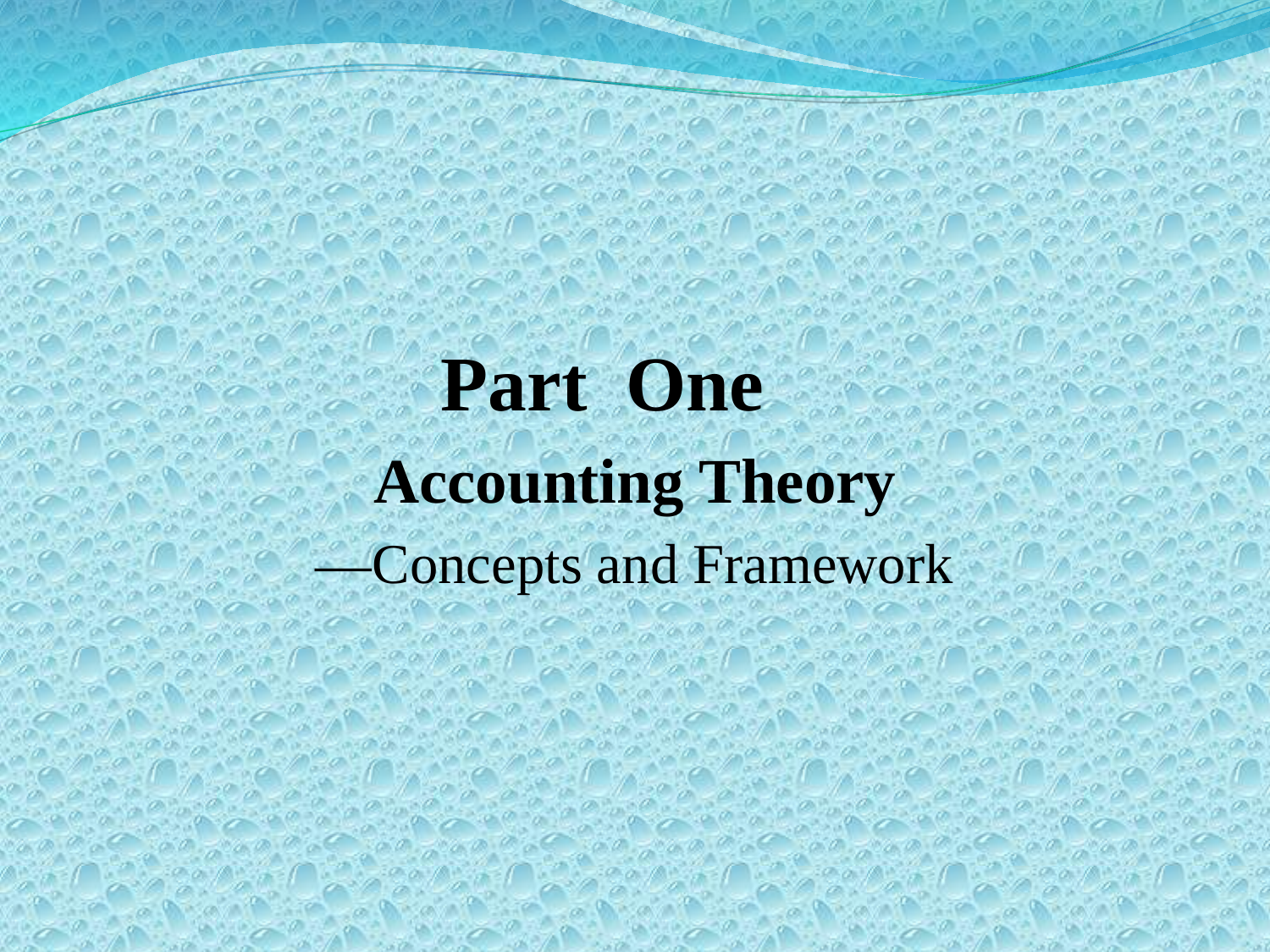

Part  One
Accounting Theory
—Concepts and Framework